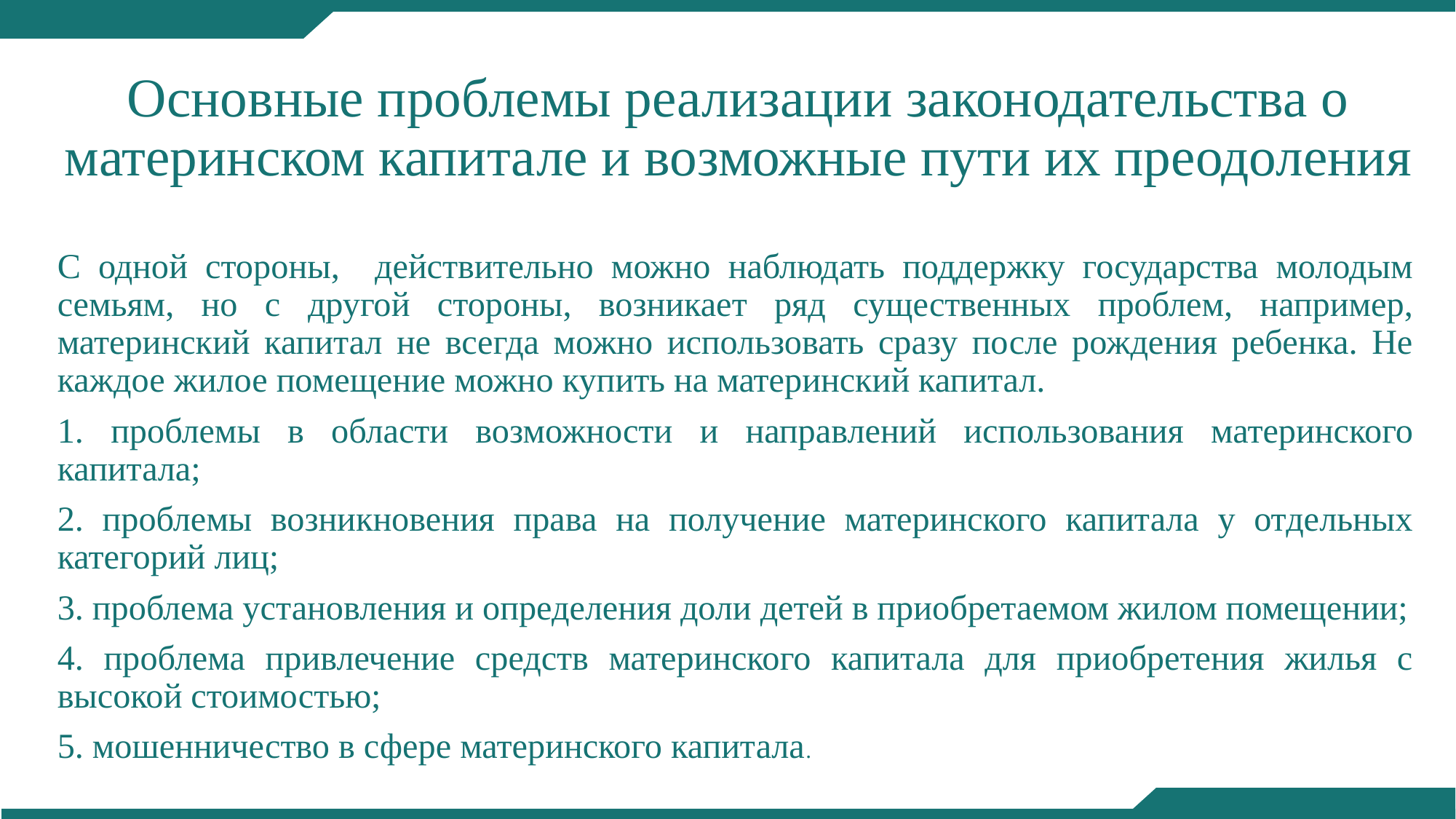

# Основные проблемы реализации законодательства о материнском капитале и возможные пути их преодоления
С одной стороны,  действительно можно наблюдать поддержку государства молодым семьям, но с другой стороны, возникает ряд существенных проблем, например, материнский капитал не всегда можно использовать сразу после рождения ребенка. Не каждое жилое помещение можно купить на материнский капитал.
1. проблемы в области возможности и направлений использования материнского капитала;
2. проблемы возникновения права на получение материнского капитала у отдельных категорий лиц;
3. проблема установления и определения доли детей в приобретаемом жилом помещении;
4. проблема привлечение средств материнского капитала для приобретения жилья с высокой стоимостью;
5. мошенничество в сфере материнского капитала.